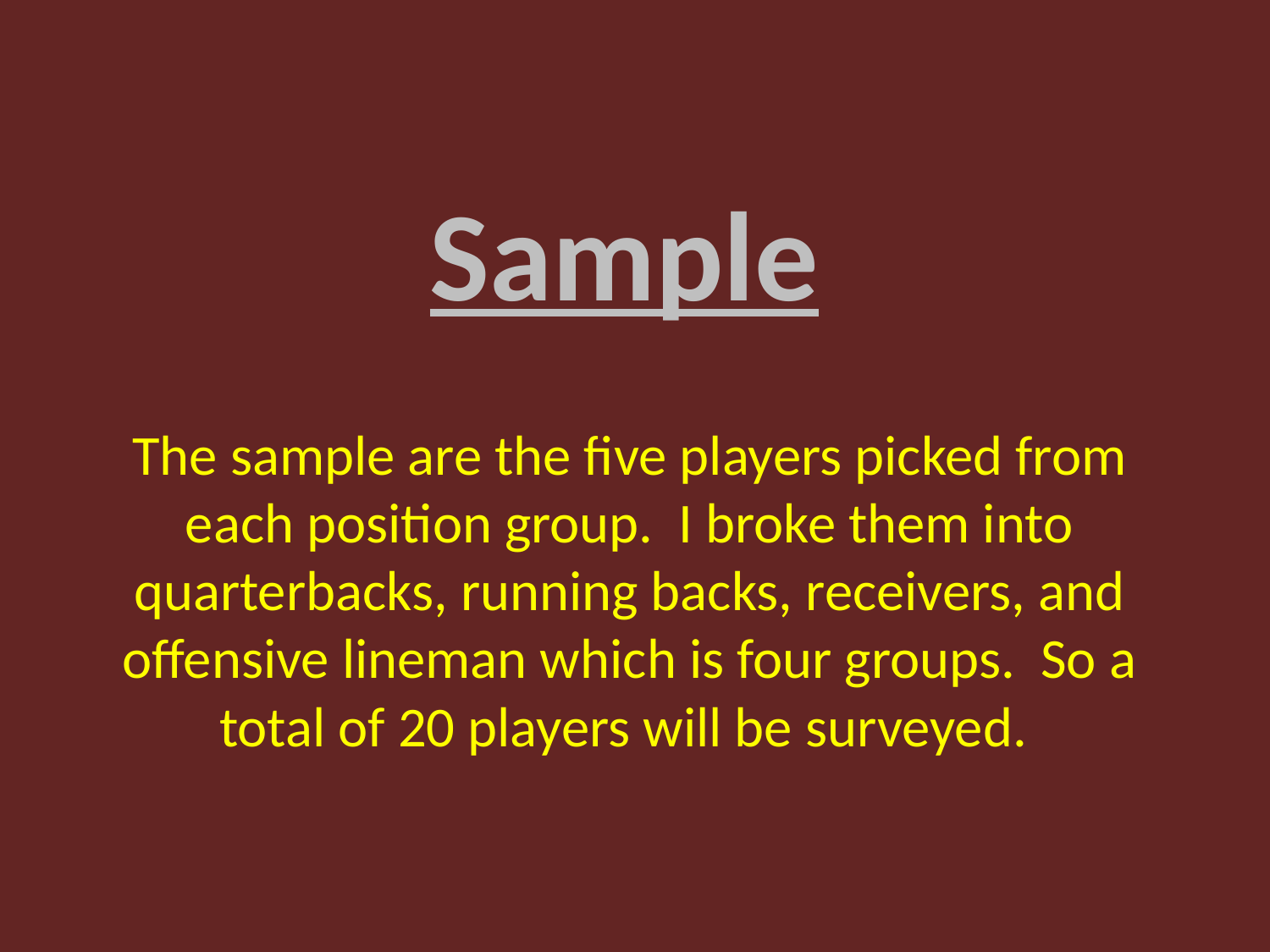

# Sample
The sample are the five players picked from each position group.  I broke them into quarterbacks, running backs, receivers, and offensive lineman which is four groups.  So a total of 20 players will be surveyed.